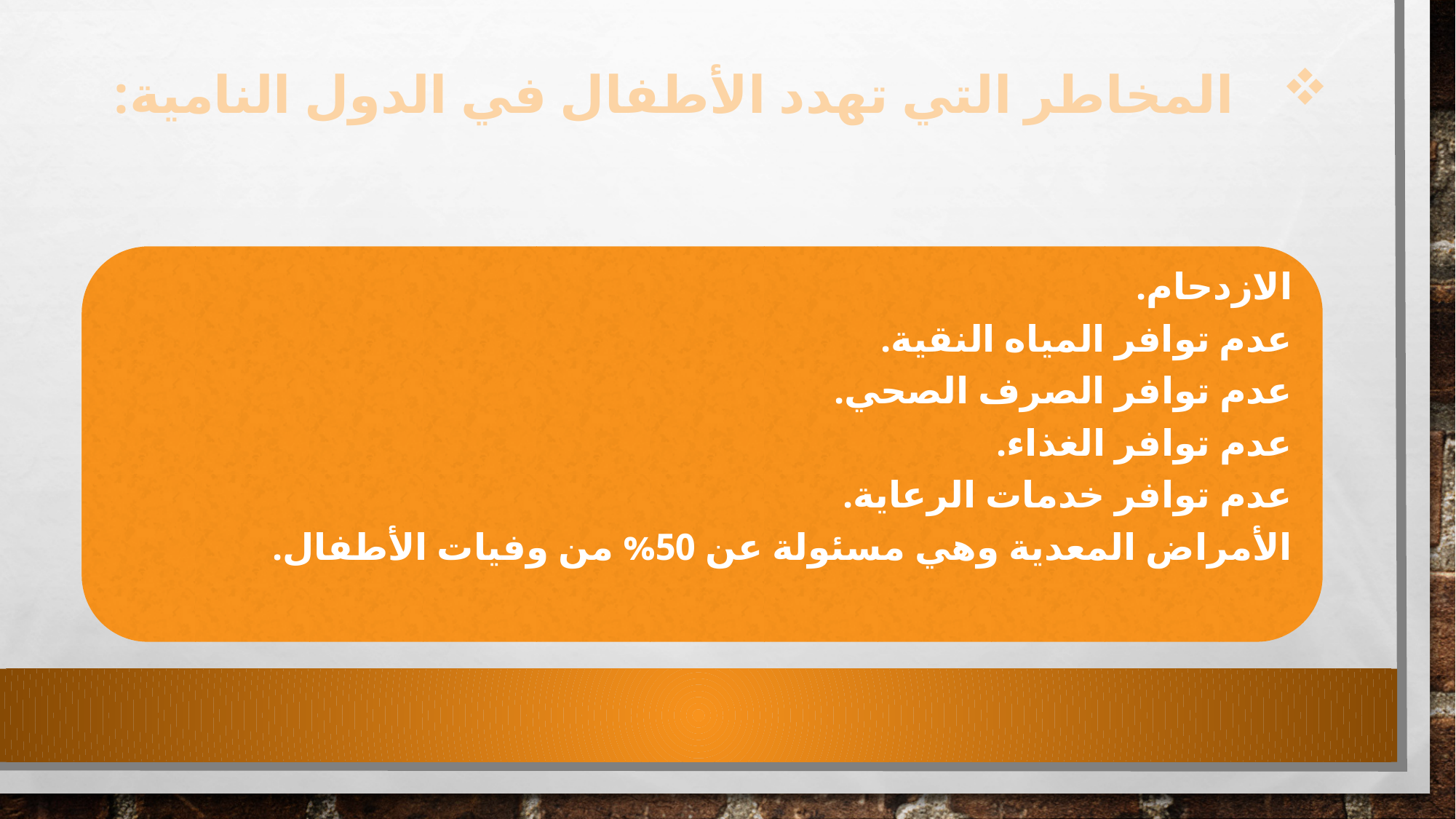

# المخاطر التي تهدد الأطفال في الدول النامية:
الازدحام.
عدم توافر المياه النقية.
عدم توافر الصرف الصحي.
عدم توافر الغذاء.
عدم توافر خدمات الرعاية.
الأمراض المعدية وهي مسئولة عن 50% من وفيات الأطفال.